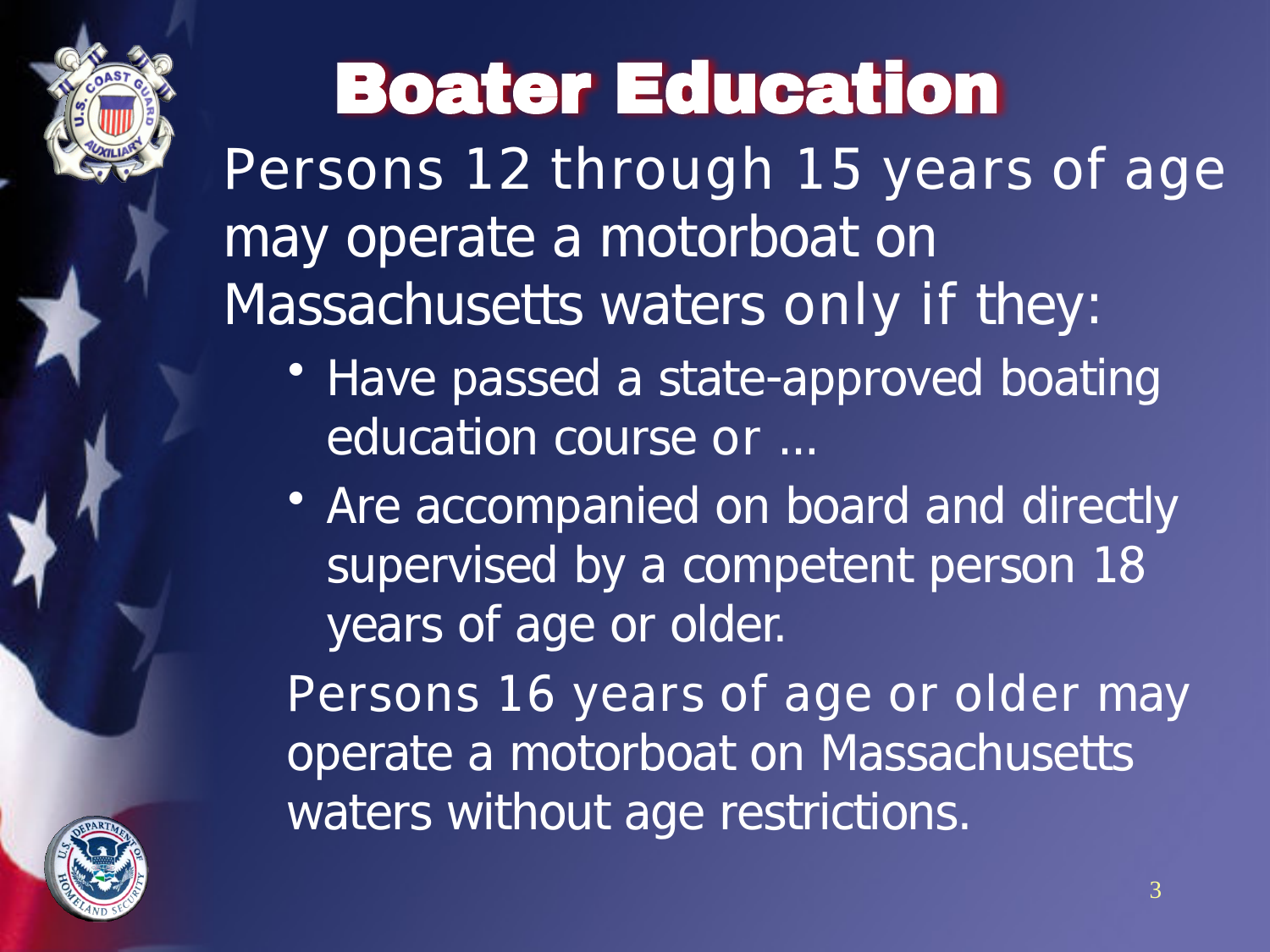

# Boater Education
Persons 12 through 15 years of age may operate a motorboat on Massachusetts waters only if they:
Have passed a state-approved boating education course or …
Are accompanied on board and directly supervised by a competent person 18 years of age or older.
Persons 16 years of age or older may operate a motorboat on Massachusetts waters without age restrictions.
3